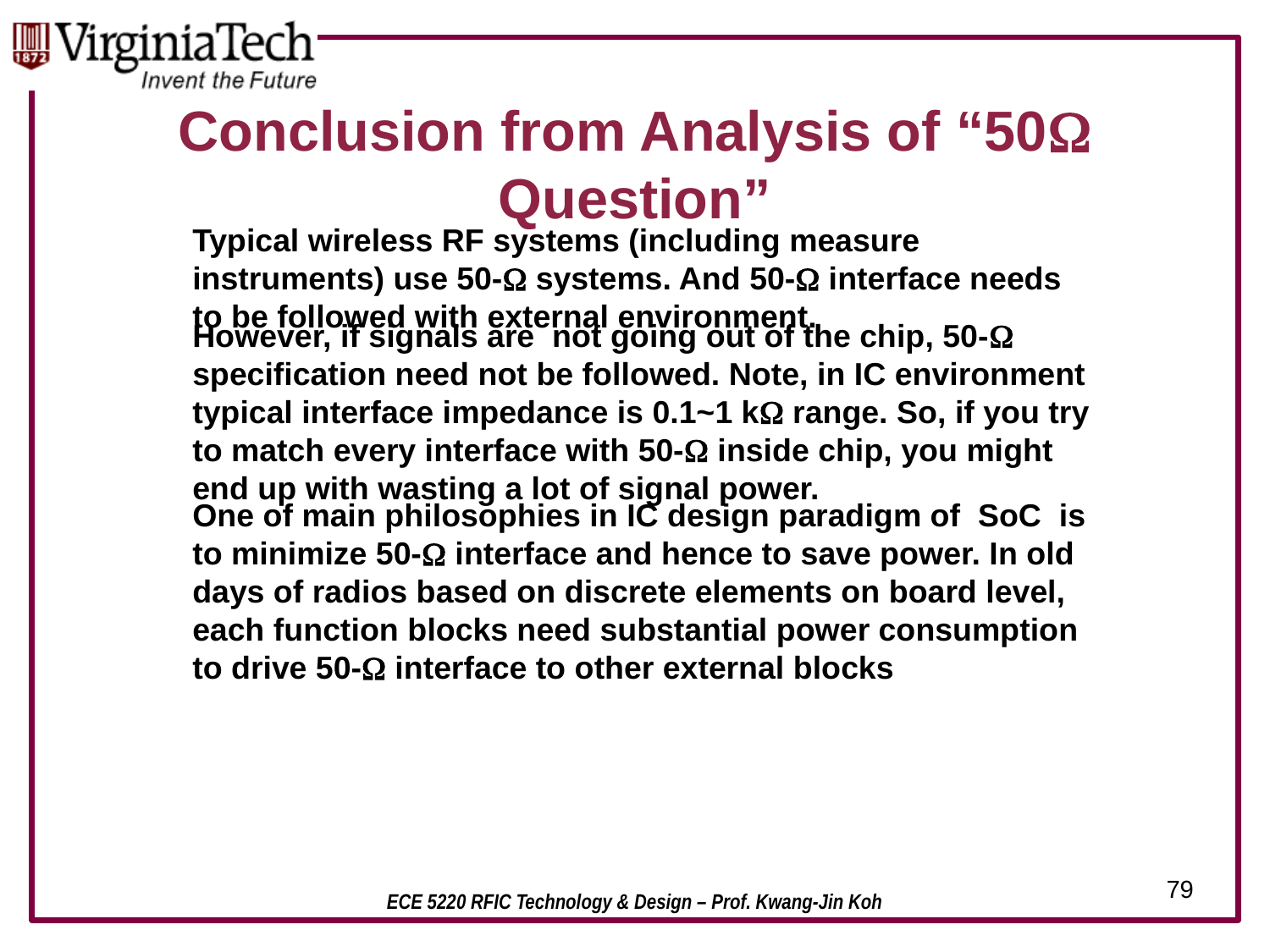

# Conclusion from Analysis of “50Ω Question”
Typical wireless RF systems (including measure instruments) use 50-Ω systems. And 50-Ω interface needs to be followed with external environment.
However, if signals are  not going out of the chip, 50-Ω specification need not be followed. Note, in IC environment typical interface impedance is 0.1~1 kΩ range. So, if you try to match every interface with 50-Ω inside chip, you might end up with wasting a lot of signal power.
One of main philosophies in IC design paradigm of  SoC  is to minimize 50-Ω interface and hence to save power. In old days of radios based on discrete elements on board level, each function blocks need substantial power consumption to drive 50-Ω interface to other external blocks
79